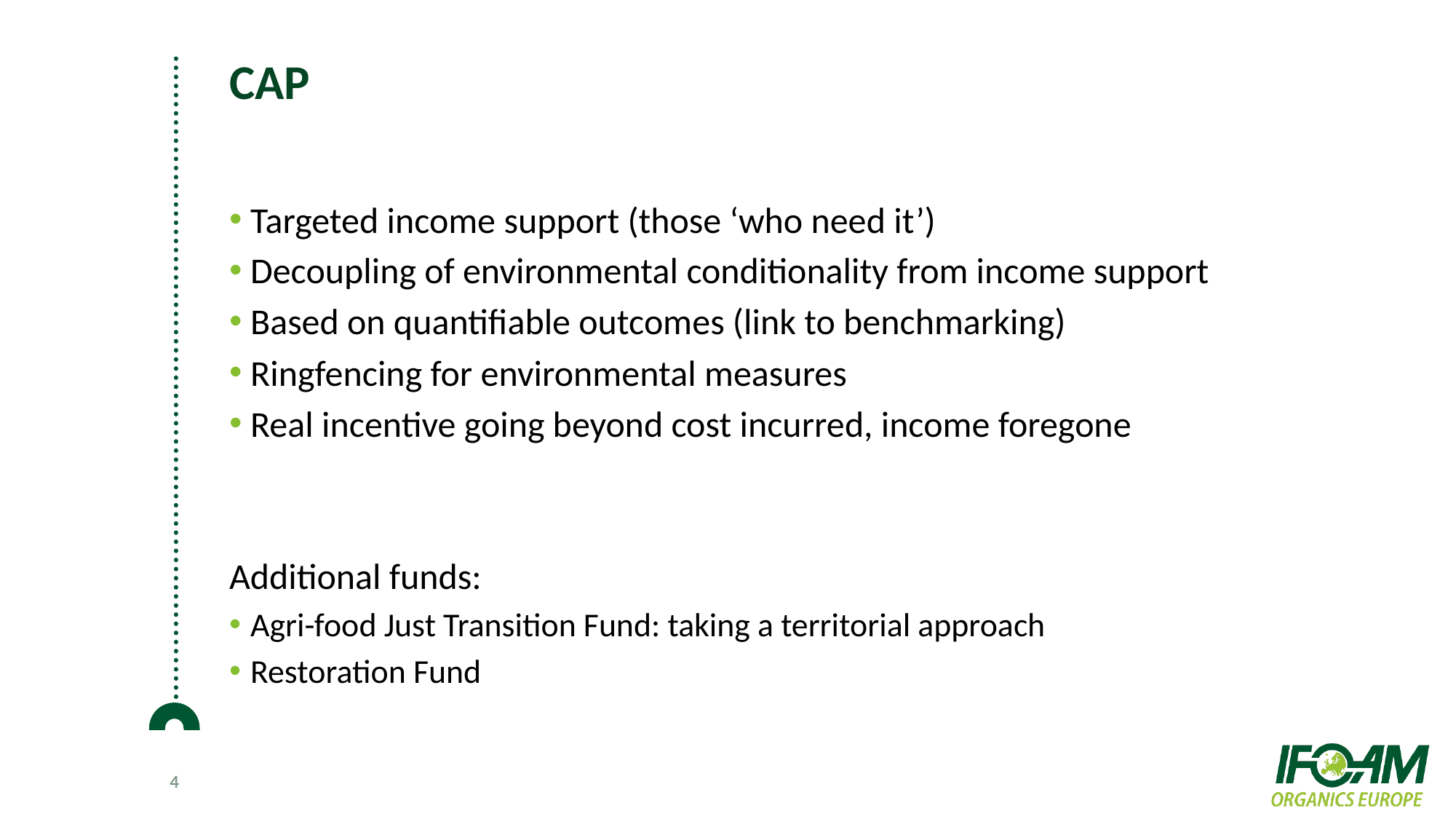

# CAP
Targeted income support (those ‘who need it’)
Decoupling of environmental conditionality from income support
Based on quantifiable outcomes (link to benchmarking)
Ringfencing for environmental measures
Real incentive going beyond cost incurred, income foregone

Additional funds:
Agri-food Just Transition Fund: taking a territorial approach
Restoration Fund
4